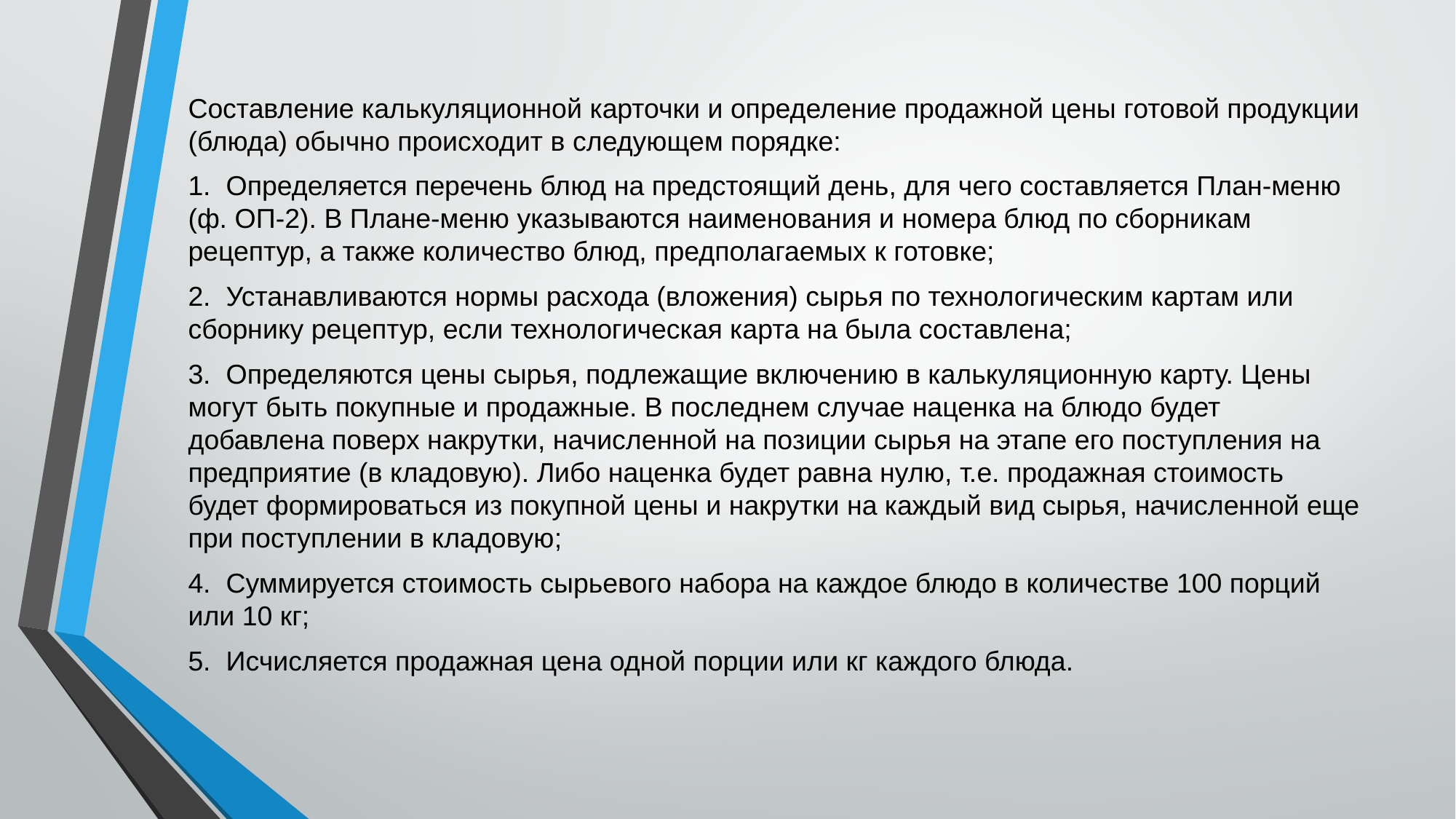

Составление калькуляционной карточки и определение продажной цены готовой продукции (блюда) обычно происходит в следующем порядке:
1.  Определяется перечень блюд на предстоящий день, для чего составляется План-меню (ф. ОП-2). В Плане-меню указываются наименования и номера блюд по сборникам рецептур, а также количество блюд, предполагаемых к готовке;
2.  Устанавливаются нормы расхода (вложения) сырья по технологическим картам или сборнику рецептур, если технологическая карта на была составлена;
3.  Определяются цены сырья, подлежащие включению в калькуляционную карту. Цены могут быть покупные и продажные. В последнем случае наценка на блюдо будет добавлена поверх накрутки, начисленной на позиции сырья на этапе его поступления на предприятие (в кладовую). Либо наценка будет равна нулю, т.е. продажная стоимость будет формироваться из покупной цены и накрутки на каждый вид сырья, начисленной еще при поступлении в кладовую;
4.  Суммируется стоимость сырьевого набора на каждое блюдо в количестве 100 порций или 10 кг;
5.  Исчисляется продажная цена одной порции или кг каждого блюда.